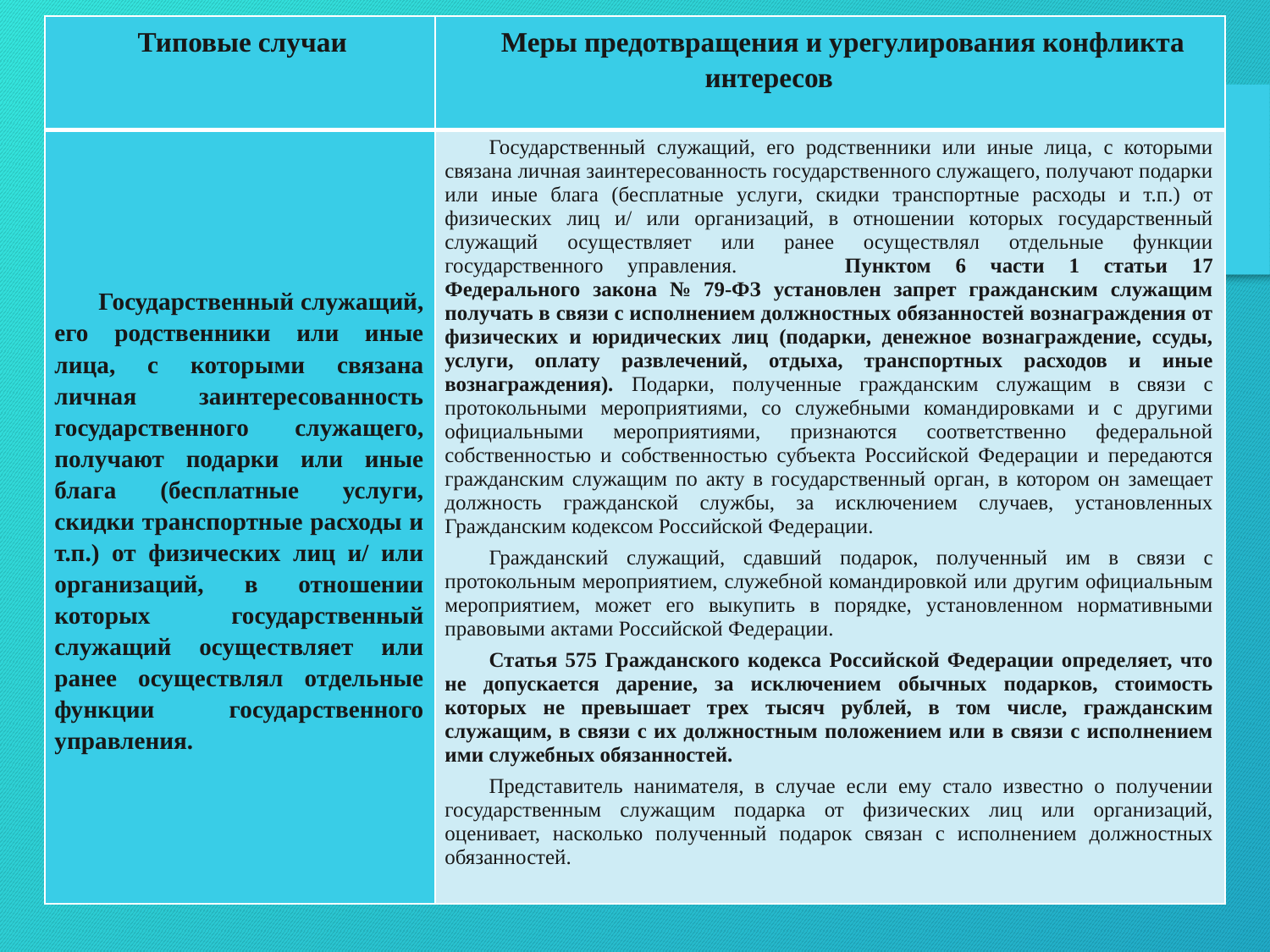

| Типовые случаи | Меры предотвращения и урегулирования конфликта интересов |
| --- | --- |
| Государственный служащий, его родственники или иные лица, с которыми связана личная заинтересованность государственного служащего, получают подарки или иные блага (бесплатные услуги, скидки транспортные расходы и т.п.) от физических лиц и/ или организаций, в отношении которых государственный служащий осуществляет или ранее осуществлял отдельные функции государственного управления. | Государственный служащий, его родственники или иные лица, с которыми связана личная заинтересованность государственного служащего, получают подарки или иные блага (бесплатные услуги, скидки транспортные расходы и т.п.) от физических лиц и/ или организаций, в отношении которых государственный служащий осуществляет или ранее осуществлял отдельные функции государственного управления. Пунктом 6 части 1 статьи 17 Федерального закона № 79-ФЗ установлен запрет гражданским служащим получать в связи с исполнением должностных обязанностей вознаграждения от физических и юридических лиц (подарки, денежное вознаграждение, ссуды, услуги, оплату развлечений, отдыха, транспортных расходов и иные вознаграждения). Подарки, полученные гражданским служащим в связи с протокольными мероприятиями, со служебными командировками и с другими официальными мероприятиями, признаются соответственно федеральной собственностью и собственностью субъекта Российской Федерации и передаются гражданским служащим по акту в государственный орган, в котором он замещает должность гражданской службы, за исключением случаев, установленных Гражданским кодексом Российской Федерации. Гражданский служащий, сдавший подарок, полученный им в связи с протокольным мероприятием, служебной командировкой или другим официальным мероприятием, может его выкупить в порядке, установленном нормативными правовыми актами Российской Федерации. Статья 575 Гражданского кодекса Российской Федерации определяет, что не допускается дарение, за исключением обычных подарков, стоимость которых не превышает трех тысяч рублей, в том числе, гражданским служащим, в связи с их должностным положением или в связи с исполнением ими служебных обязанностей. Представитель нанимателя, в случае если ему стало известно о получении государственным служащим подарка от физических лиц или организаций, оценивает, насколько полученный подарок связан с исполнением должностных обязанностей. |